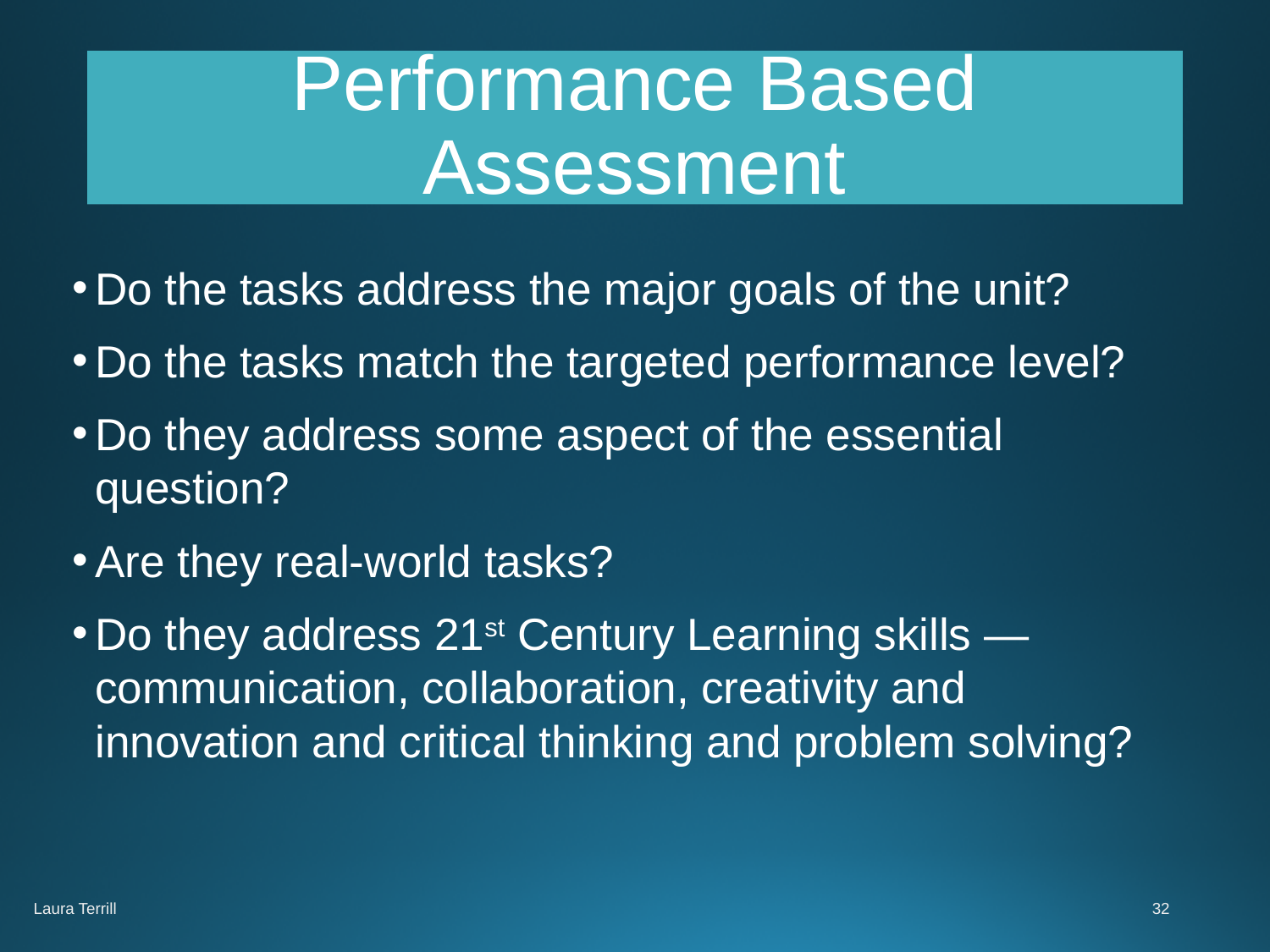

# Performance Based Assessment
Do the tasks address the major goals of the unit?
Do the tasks match the targeted performance level?
Do they address some aspect of the essential question?
Are they real-world tasks?
Do they address 21st Century Learning skills — communication, collaboration, creativity and innovation and critical thinking and problem solving?
Laura Terrill
32